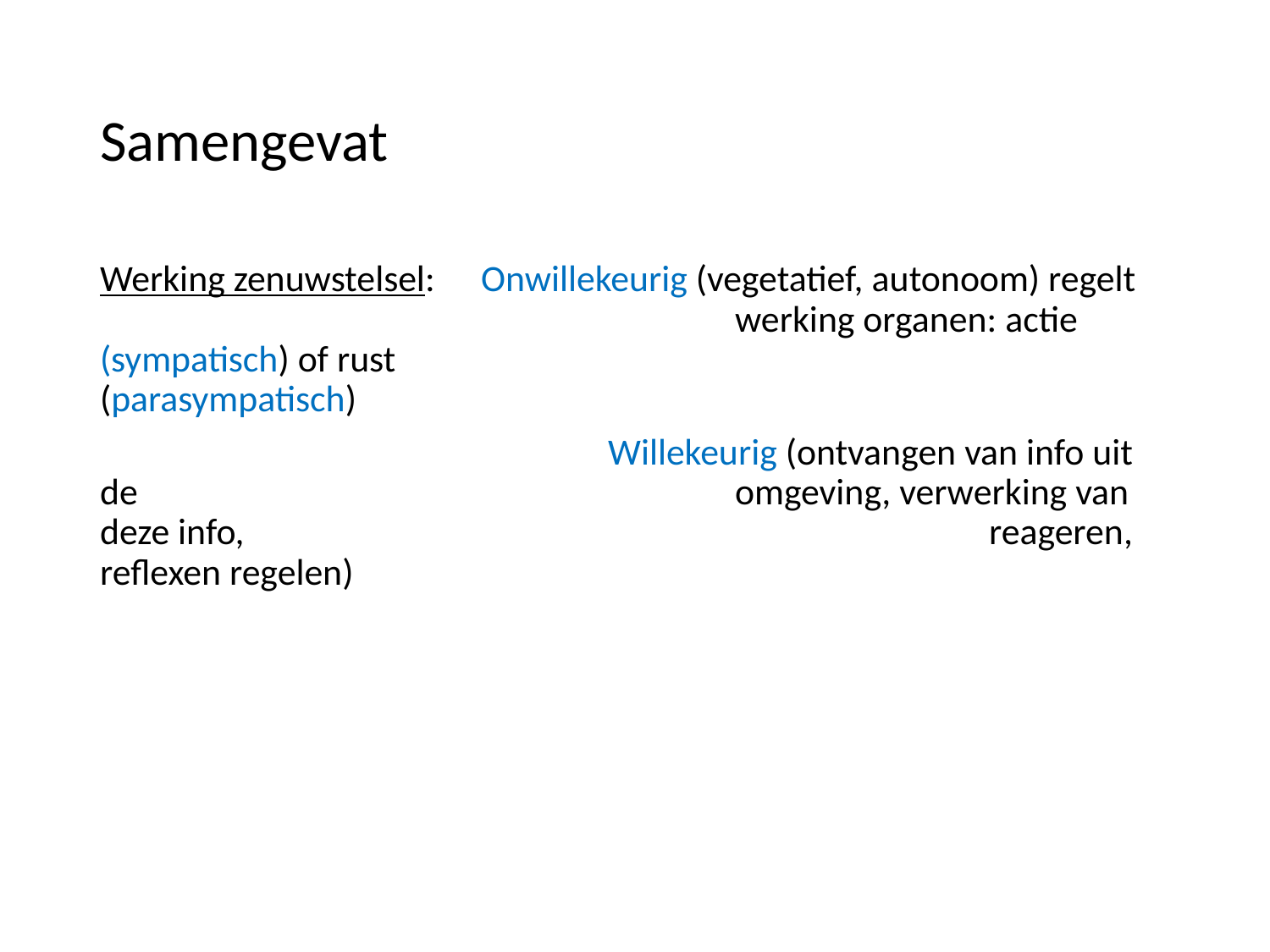

# Samengevat
Werking zenuwstelsel:	Onwillekeurig (vegetatief, autonoom) regelt 					werking organen: actie (sympatisch) of rust 					(parasympatisch)
				Willekeurig (ontvangen van info uit de 					omgeving, verwerking van deze info, 						reageren, reflexen regelen)